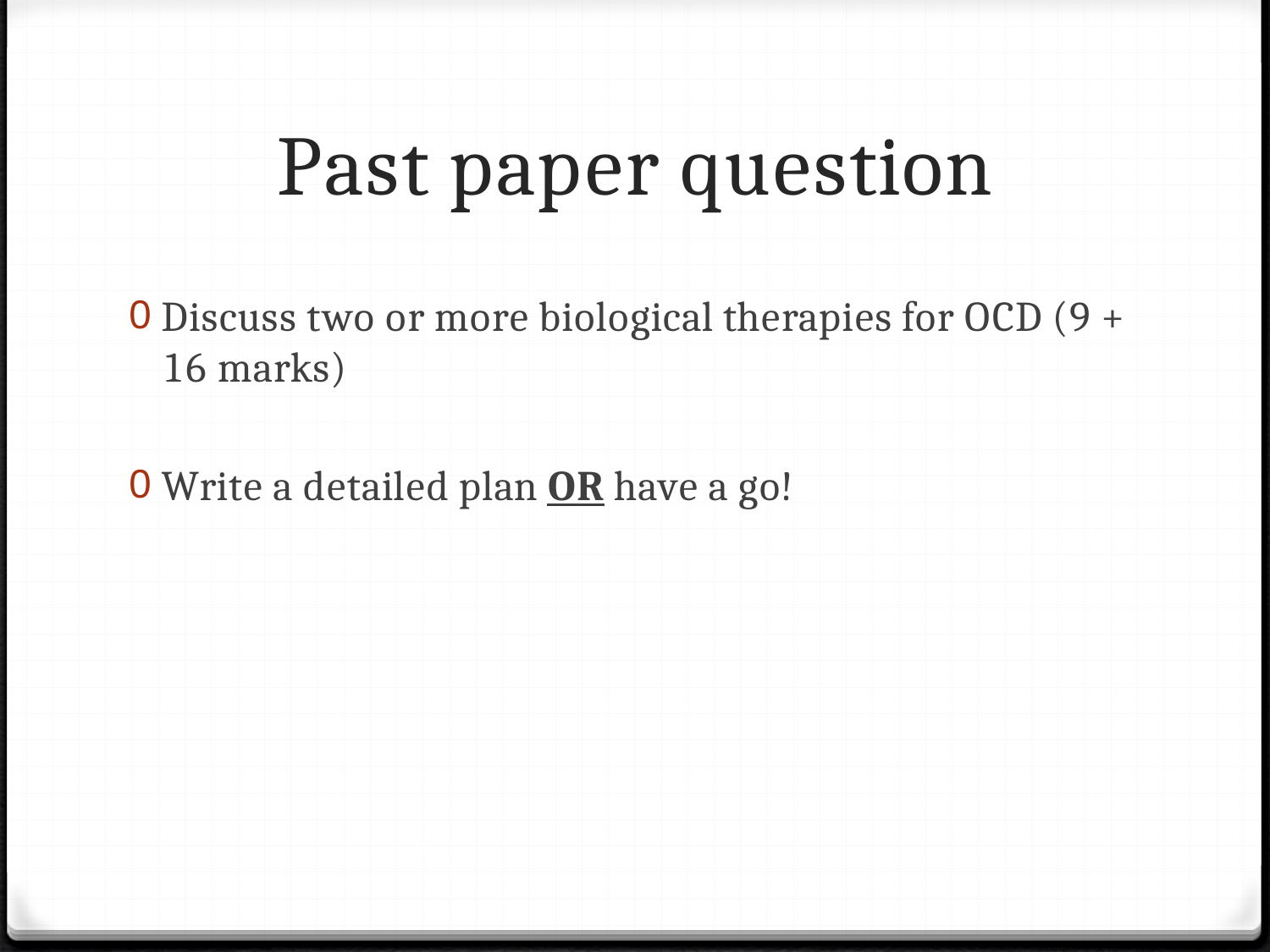

# Past paper question
Discuss two or more biological therapies for OCD (9 + 16 marks)

Write a detailed plan OR have a go!